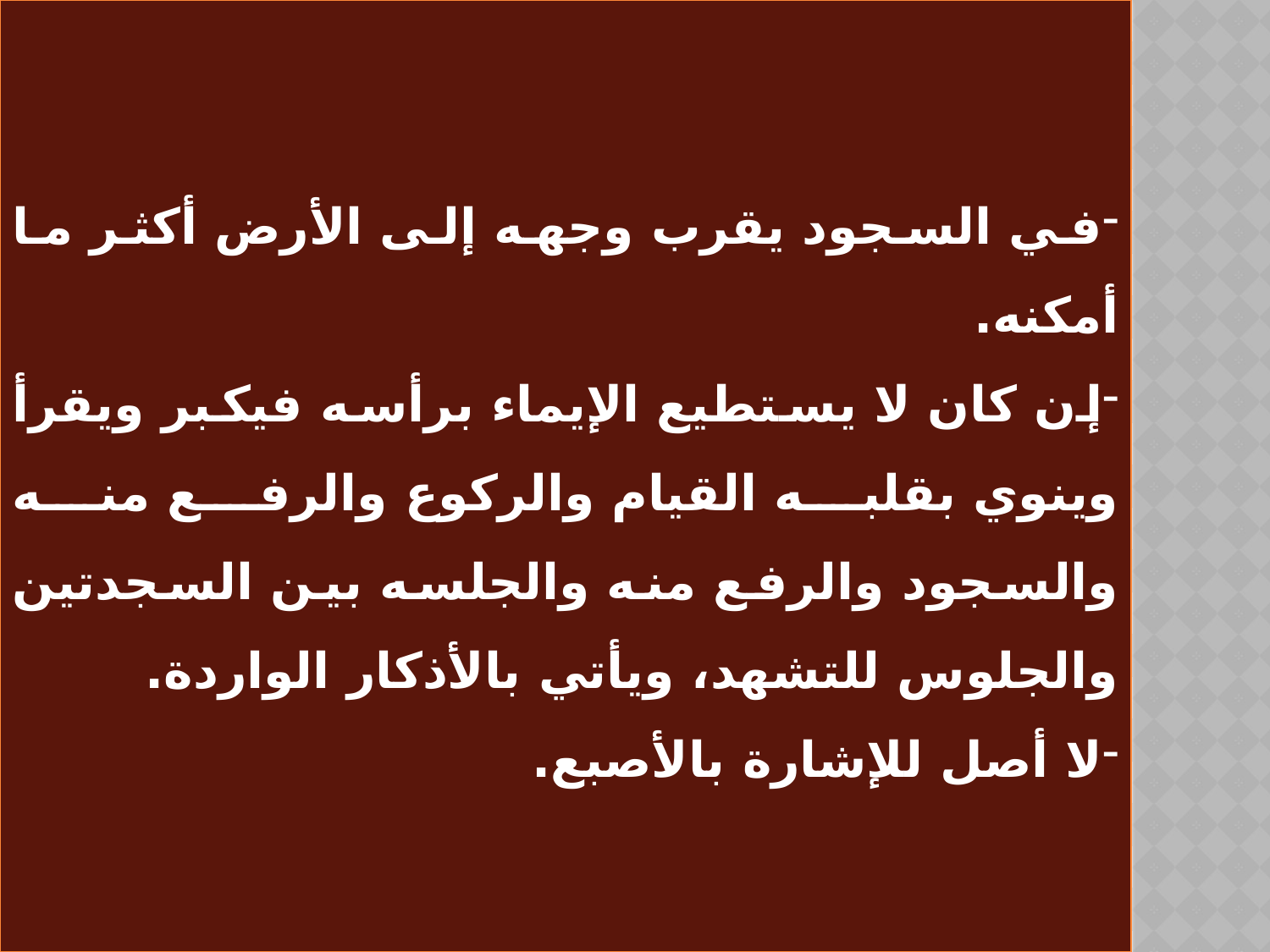

في السجود يقرب وجهه إلى الأرض أكثر ما أمكنه.
إن كان لا يستطيع الإيماء برأسه فيكبر ويقرأ وينوي بقلبه القيام والركوع والرفع منه والسجود والرفع منه والجلسه بين السجدتين والجلوس للتشهد، ويأتي بالأذكار الواردة.
لا أصل للإشارة بالأصبع.